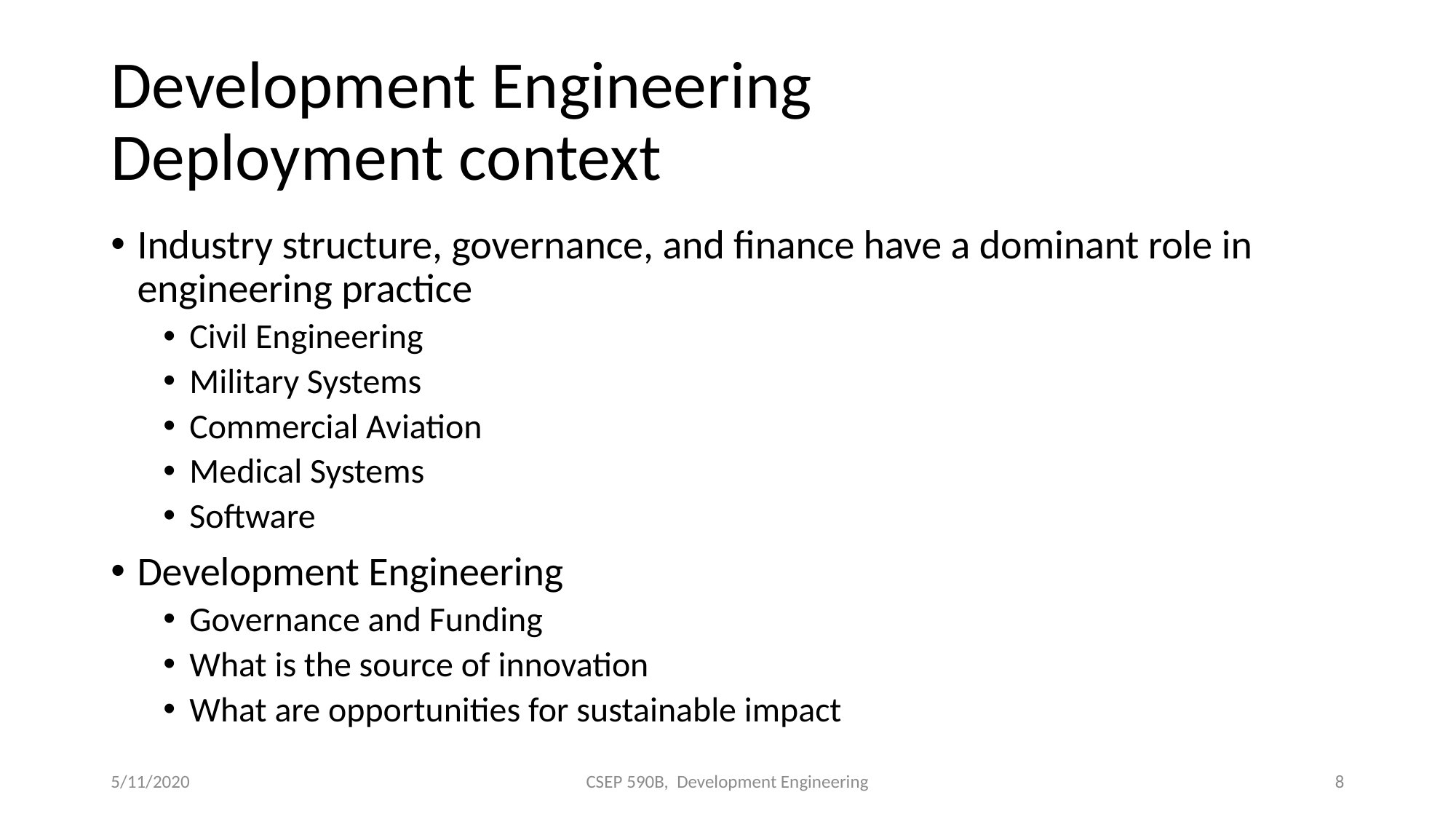

# Development Engineering Deployment context
Industry structure, governance, and finance have a dominant role in engineering practice
Civil Engineering
Military Systems
Commercial Aviation
Medical Systems
Software
Development Engineering
Governance and Funding
What is the source of innovation
What are opportunities for sustainable impact
5/11/2020
CSEP 590B,  Development Engineering
8